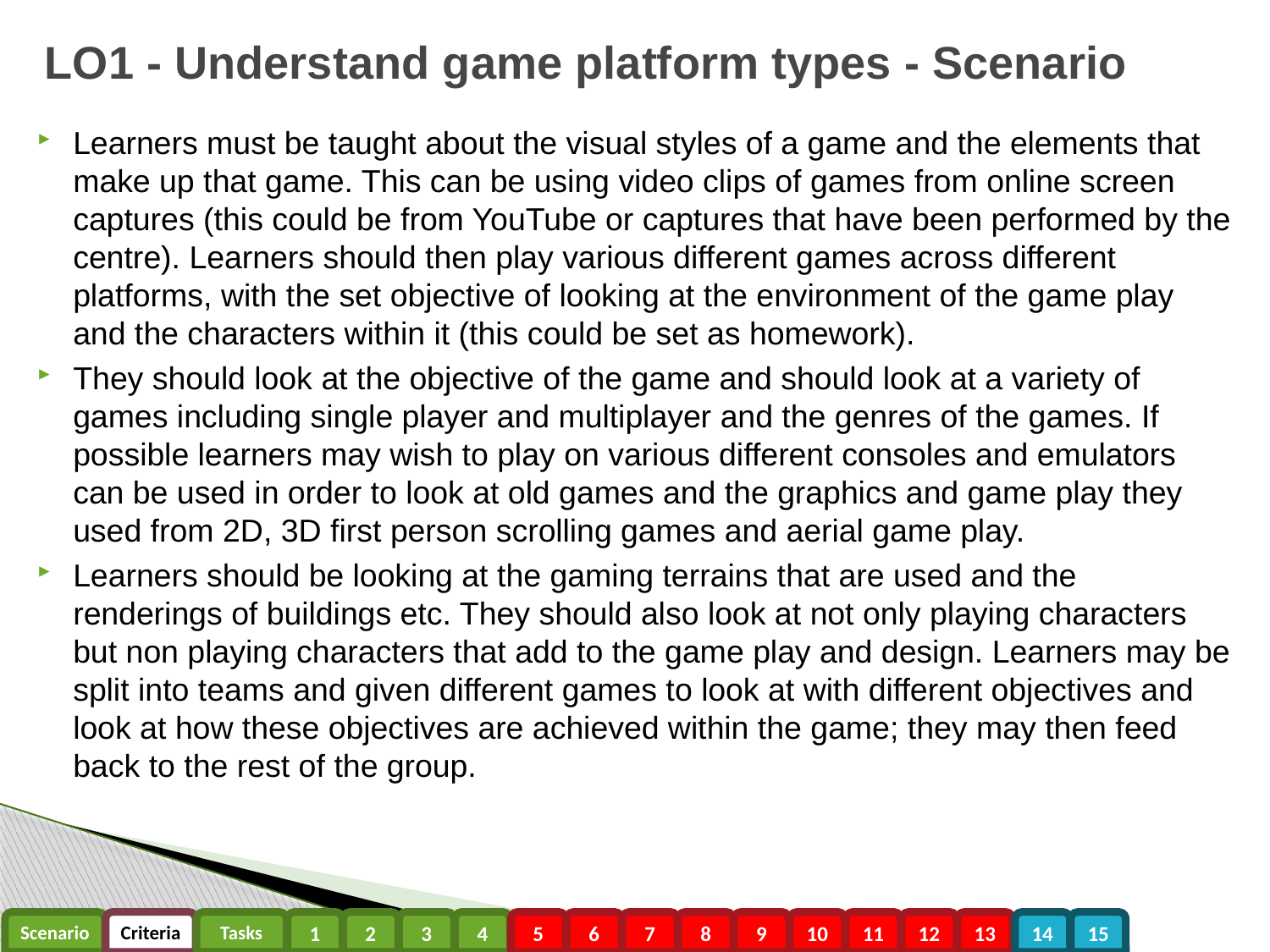

# LO1 - Understand game platform types - Scenario
Learners must be taught about the visual styles of a game and the elements that make up that game. This can be using video clips of games from online screen captures (this could be from YouTube or captures that have been performed by the centre). Learners should then play various different games across different platforms, with the set objective of looking at the environment of the game play and the characters within it (this could be set as homework).
They should look at the objective of the game and should look at a variety of games including single player and multiplayer and the genres of the games. If possible learners may wish to play on various different consoles and emulators can be used in order to look at old games and the graphics and game play they used from 2D, 3D first person scrolling games and aerial game play.
Learners should be looking at the gaming terrains that are used and the renderings of buildings etc. They should also look at not only playing characters but non playing characters that add to the game play and design. Learners may be split into teams and given different games to look at with different objectives and look at how these objectives are achieved within the game; they may then feed back to the rest of the group.